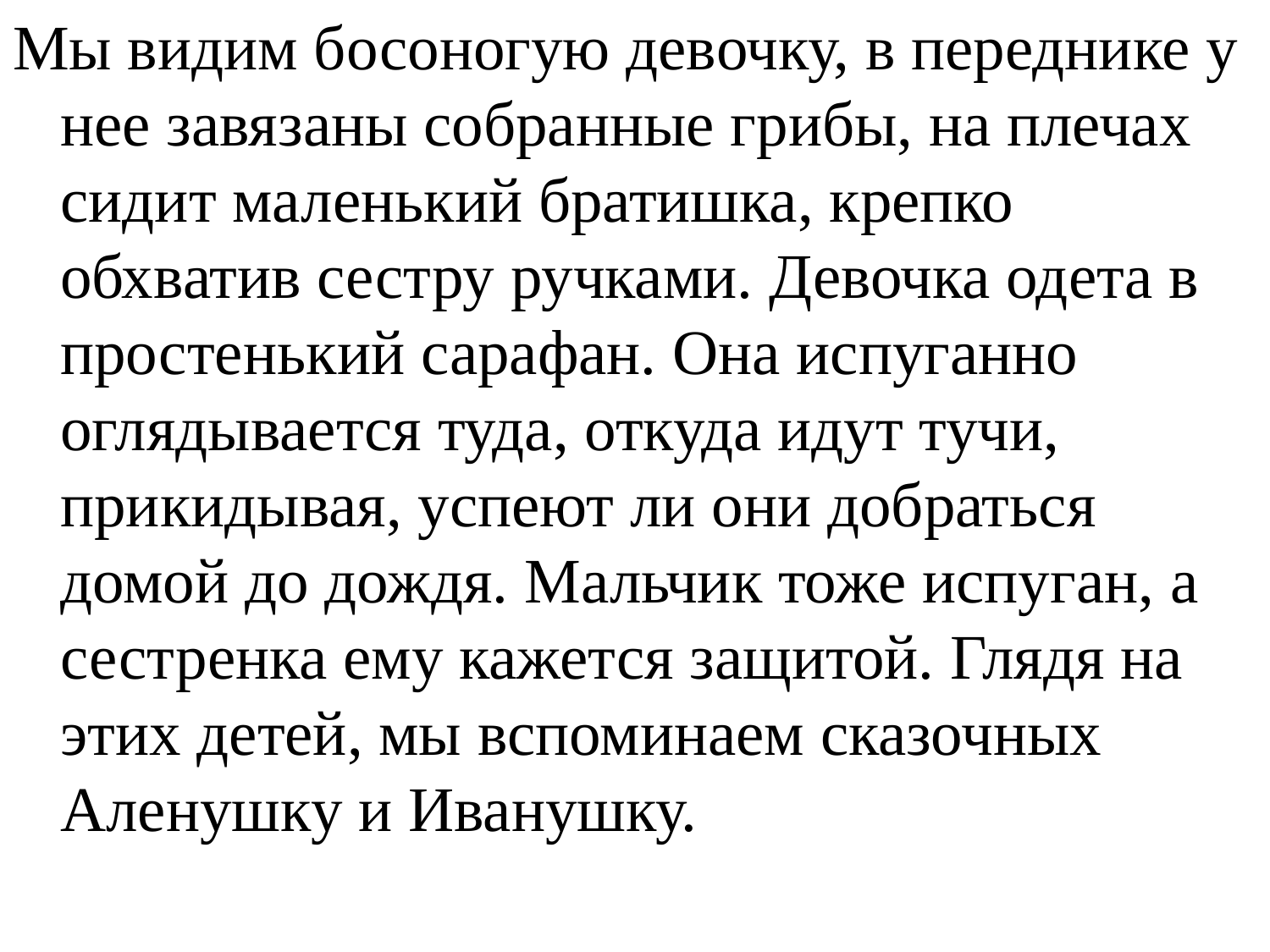

Мы видим босоногую девочку, в переднике у нее завязаны собранные грибы, на плечах сидит маленький братишка, крепко обхватив сестру ручками. Девочка одета в простенький сарафан. Она испуганно оглядывается туда, откуда идут тучи, прикидывая, успеют ли они добраться домой до дождя. Мальчик тоже испуган, а сестренка ему кажется защитой. Глядя на этих детей, мы вспоминаем сказочных Аленушку и Иванушку.
#